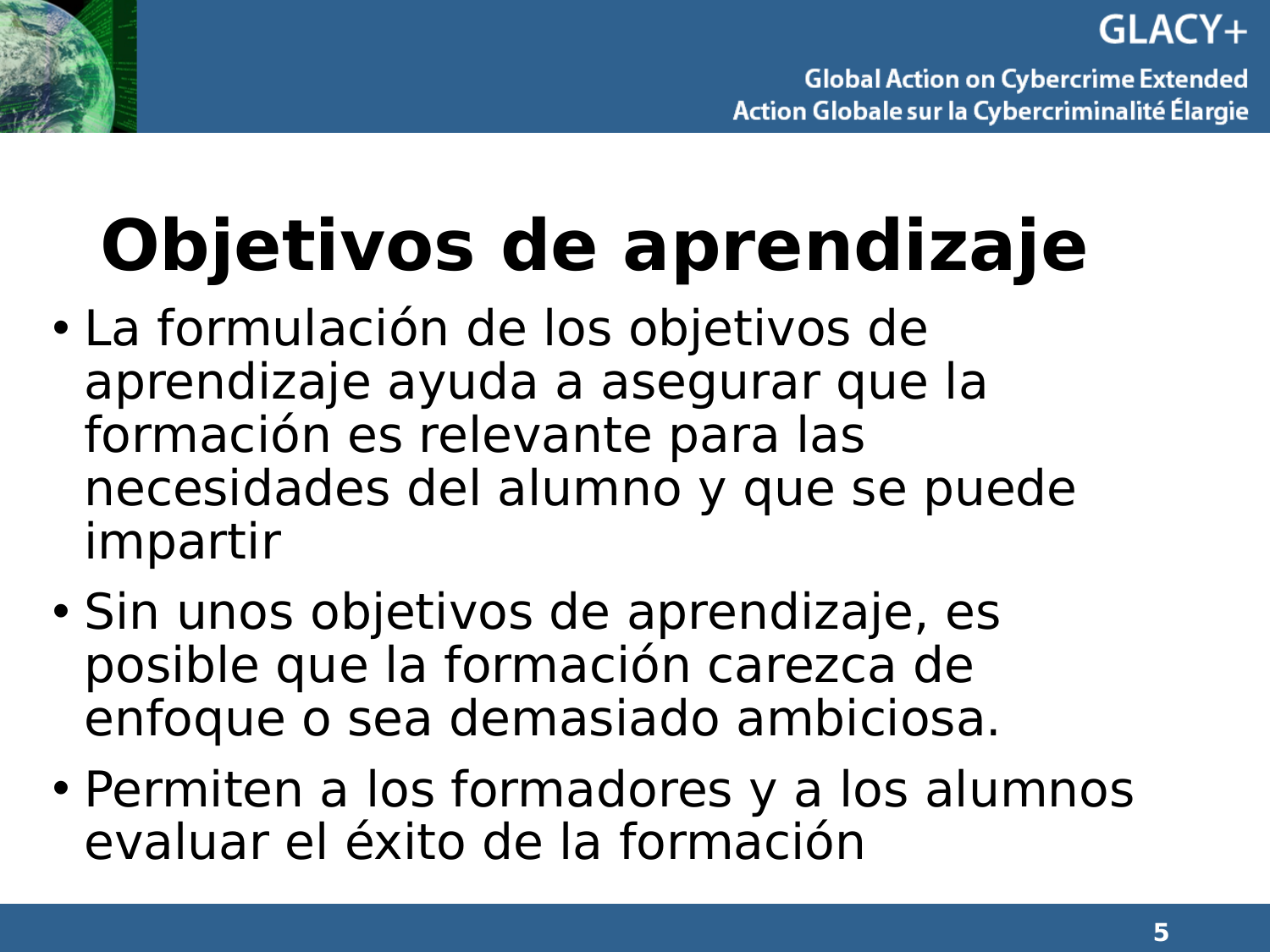

# Objetivos de aprendizaje
La formulación de los objetivos de aprendizaje ayuda a asegurar que la formación es relevante para las necesidades del alumno y que se puede impartir
Sin unos objetivos de aprendizaje, es posible que la formación carezca de enfoque o sea demasiado ambiciosa.
Permiten a los formadores y a los alumnos evaluar el éxito de la formación

5